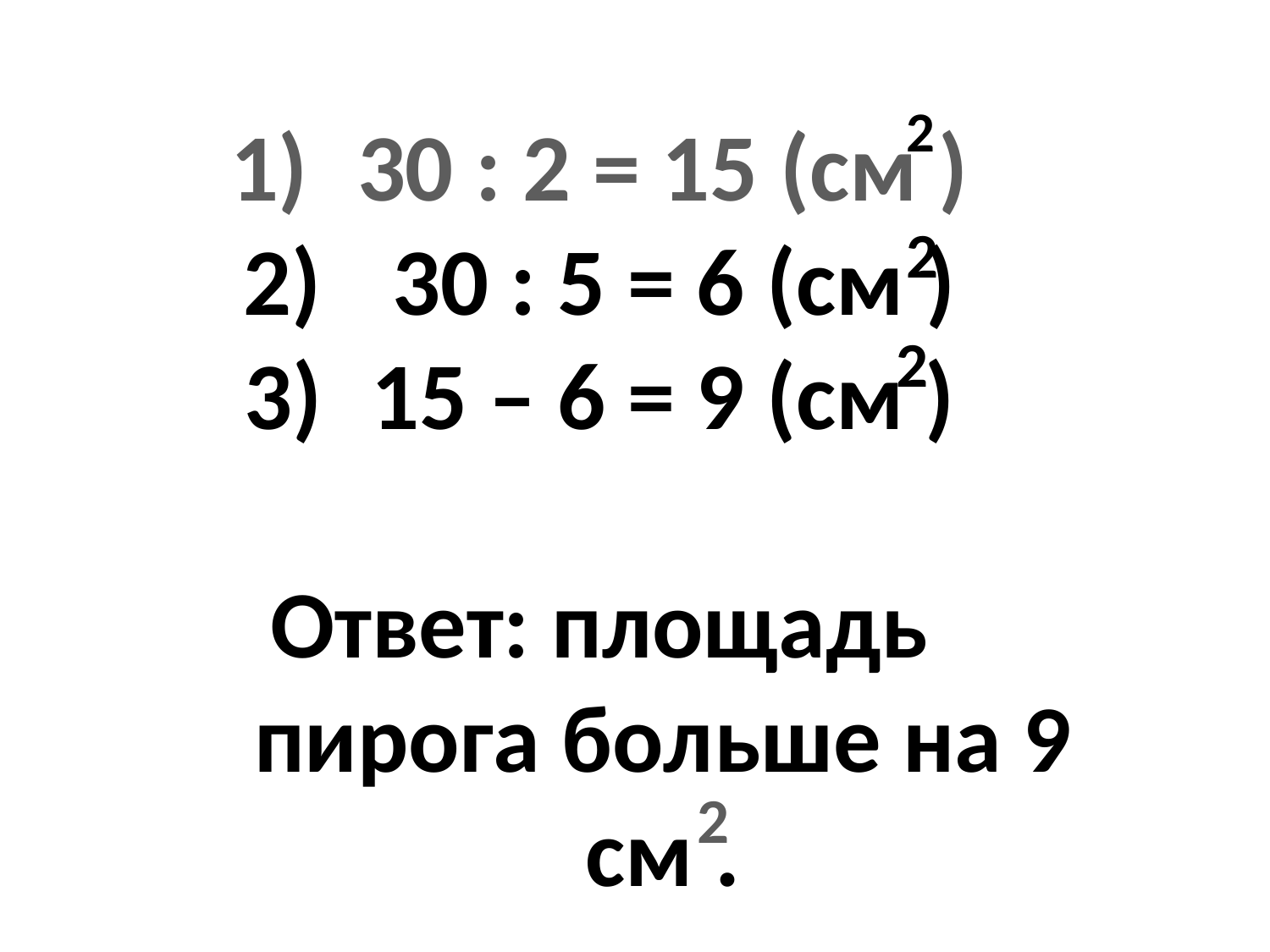

2
30 : 2 = 15 (см )
 30 : 5 = 6 (см )
15 – 6 = 9 (см )

Ответ: площадь пирога больше на 9 см .
2
2
2